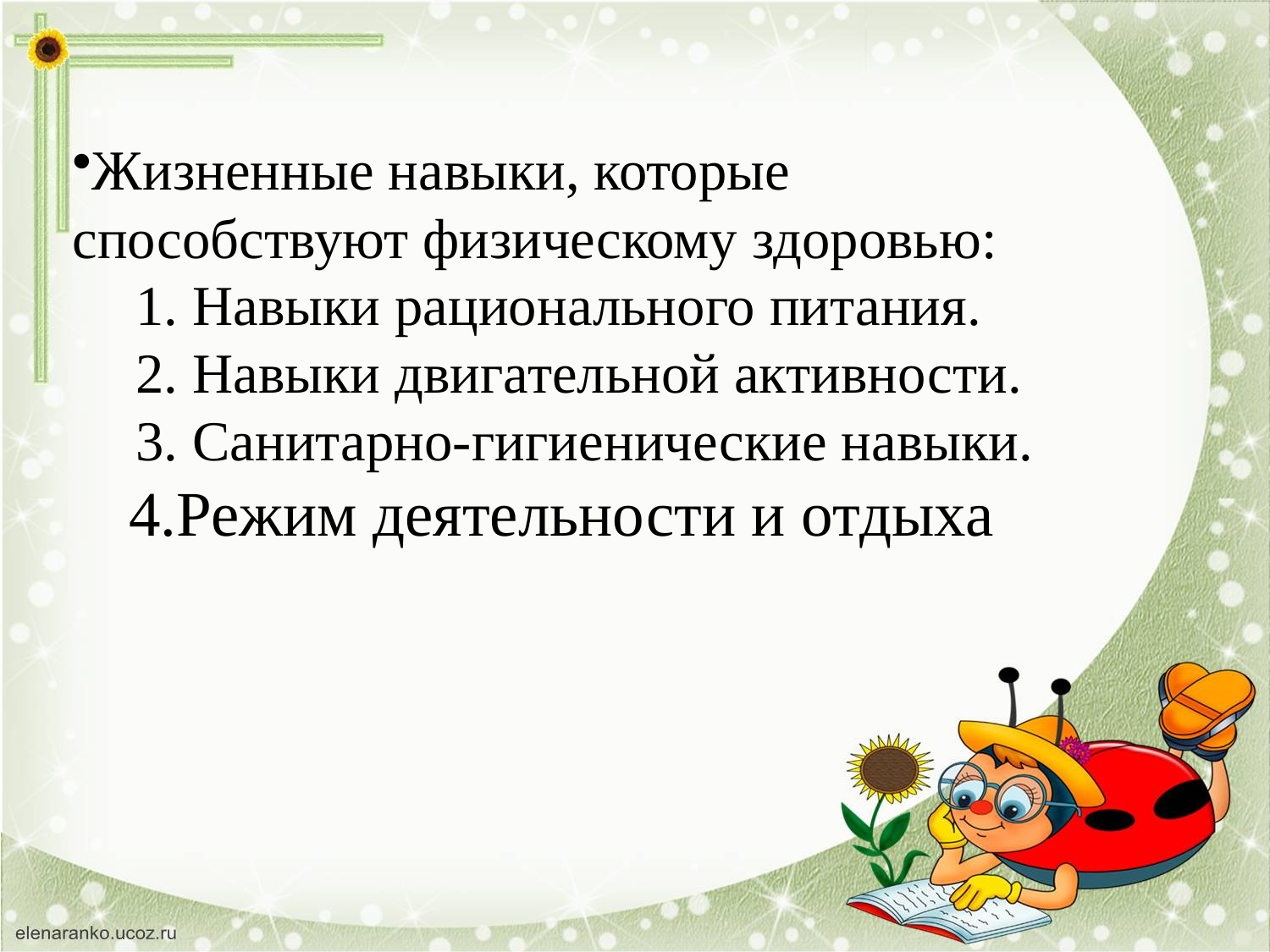

Жизненные навыки, которые способствуют физическому здоровью:
 Навыки рационального питания.
 Навыки двигательной активности.
 Санитарно-гигиенические навыки.
    4.Режим деятельности и отдыха